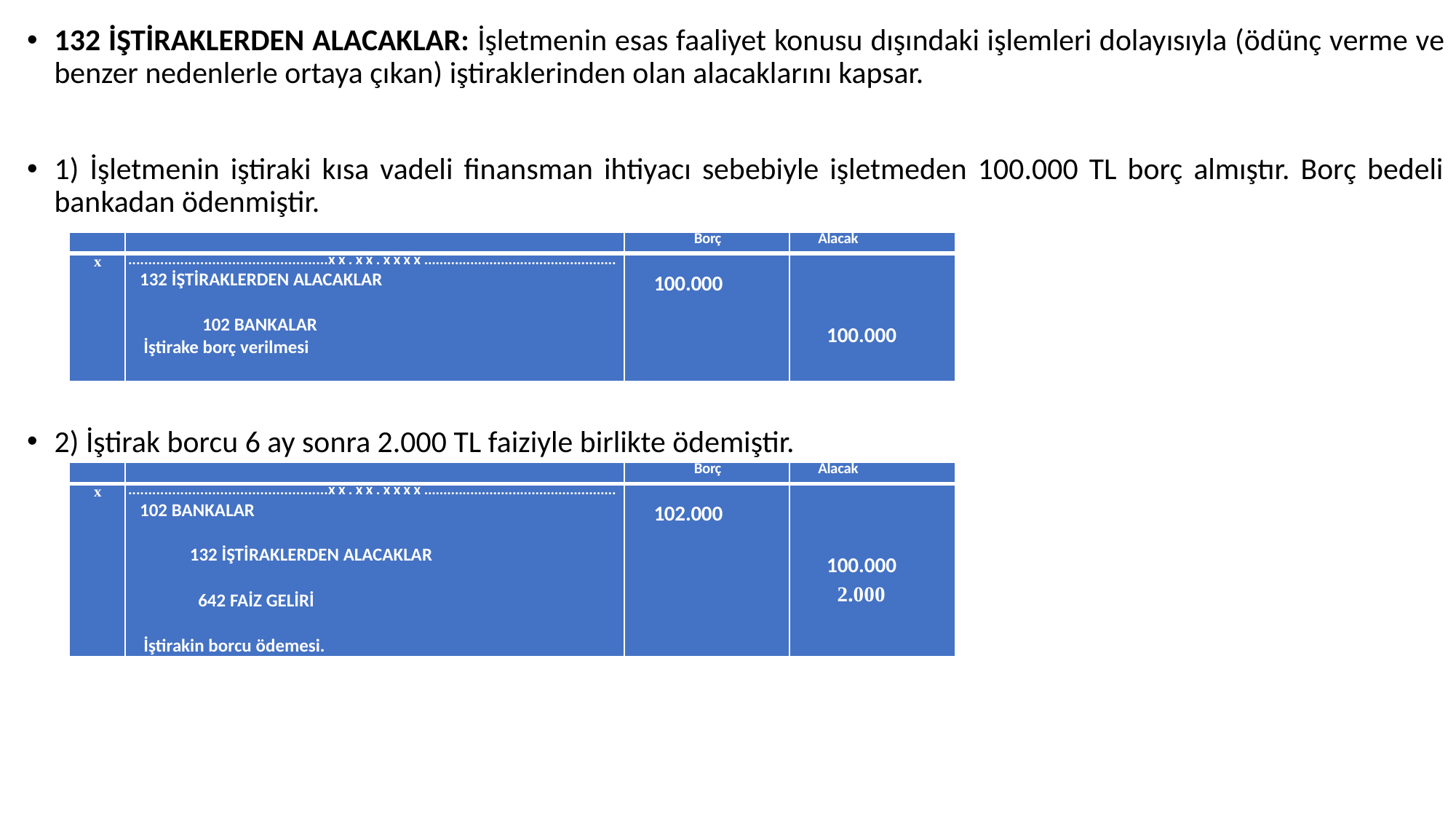

132 İŞTİRAKLERDEN ALACAKLAR: İşletmenin esas faaliyet konusu dışındaki işlemleri dolayısıyla (ödünç verme ve benzer nedenlerle ortaya çıkan) iştiraklerinden olan alacaklarını kapsar.

1) İşletmenin iştiraki kısa vadeli finansman ihtiyacı sebebiyle işletmeden 100.000 TL borç almıştır. Borç bedeli bankadan ödenmiştir.

2) İştirak borcu 6 ay sonra 2.000 TL faiziyle birlikte ödemiştir.

|  |  | Borç | Alacak |
| --- | --- | --- | --- |
| x | ..................................................xx.xx.xxxx.................................................. 132 İŞTİRAKLERDEN ALACAKLAR   102 BANKALAR İştirake borç verilmesi | 100.000 | 100.000 |
|  |  | Borç | Alacak |
| --- | --- | --- | --- |
| x | ..................................................xx.xx.xxxx.................................................. 102 BANKALAR   132 İŞTİRAKLERDEN ALACAKLAR 642 FAİZ GELİRİ İştirakin borcu ödemesi. | 102.000 | 100.000 2.000 |